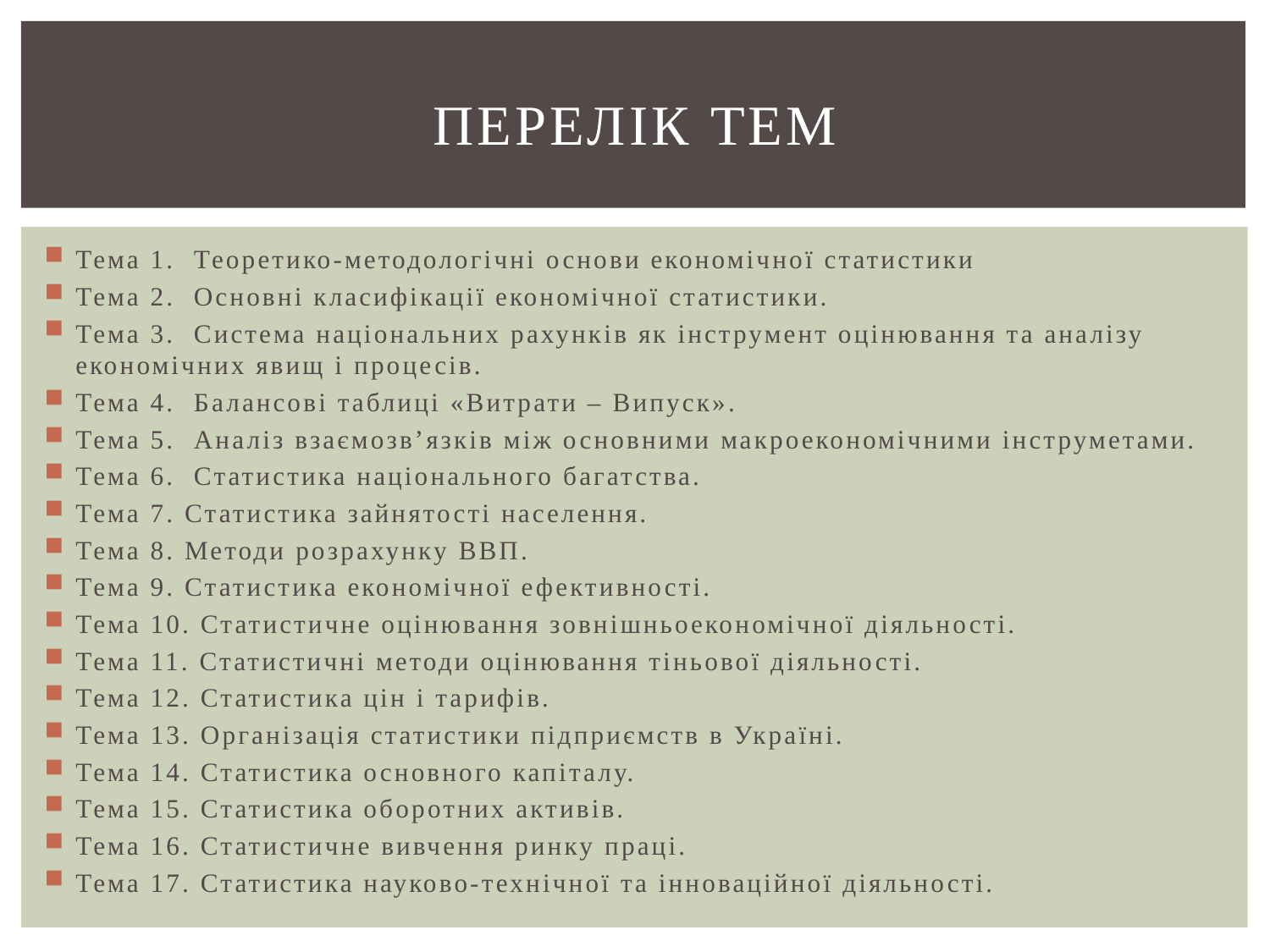

# Перелік тем
Тема 1.  Теоретико-методологічні основи економічної статистики
Тема 2.  Основні класифікації економічної статистики.
Тема 3.  Система національних рахунків як інструмент оцінювання та аналізу економічних явищ і процесів.
Тема 4.  Балансові таблиці «Витрати – Випуск».
Тема 5.  Аналіз взаємозв’язків між основними макроекономічними інструметами.
Тема 6.  Статистика національного багатства.
Тема 7. Статистика зайнятості населення.
Тема 8. Методи розрахунку ВВП.
Тема 9. Статистика економічної ефективності.
Тема 10. Статистичне оцінювання зовнішньоекономічної діяльності.
Тема 11. Статистичні методи оцінювання тіньової діяльності.
Тема 12. Статистика цін і тарифів.
Тема 13. Організація статистики підприємств в Україні.
Тема 14. Статистика основного капіталу.
Тема 15. Статистика оборотних активів.
Тема 16. Статистичне вивчення ринку праці.
Тема 17. Статистика науково-технічної та інноваційної діяльності.